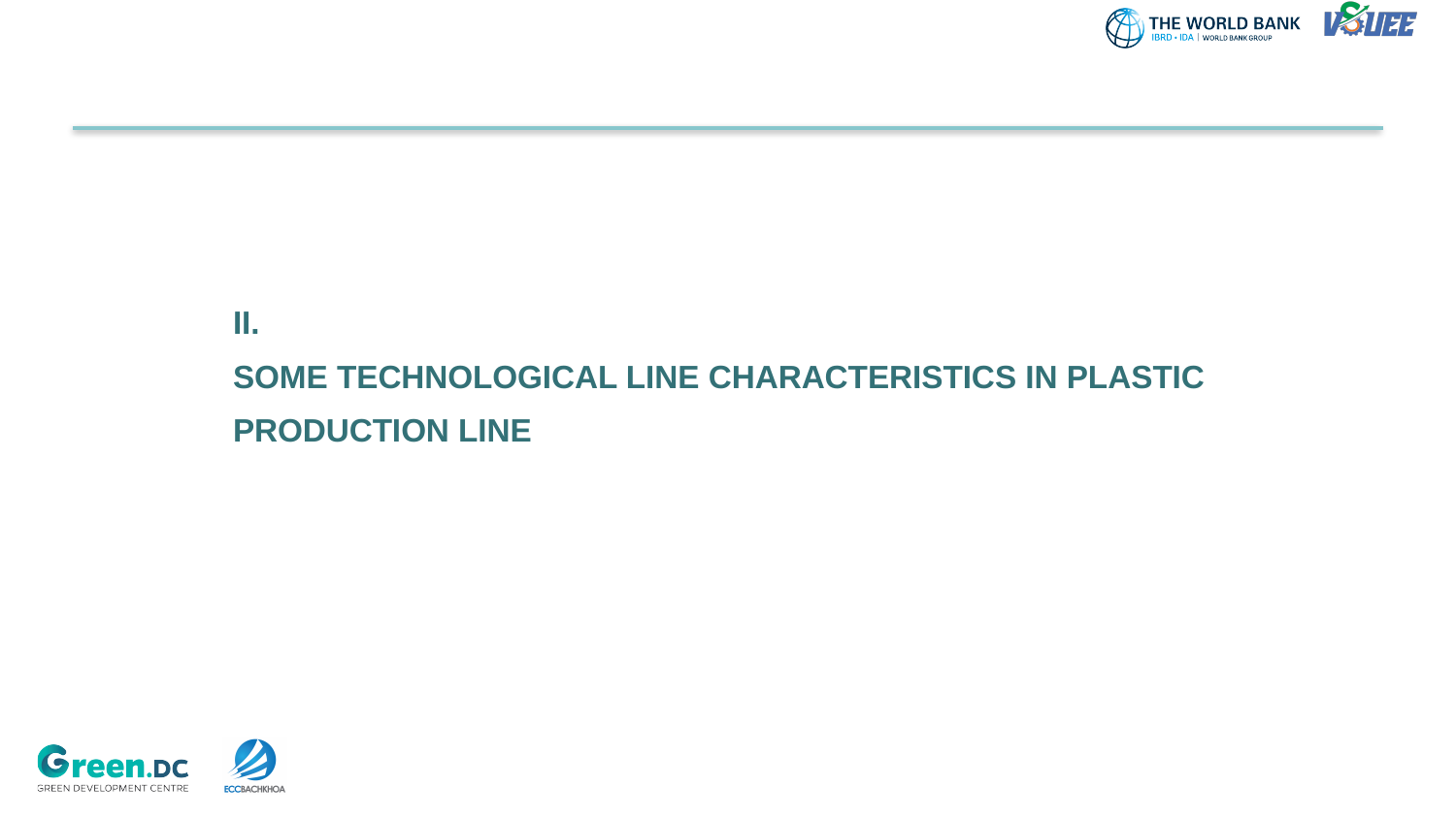

II.
SOME TECHNOLOGICAL LINE CHARACTERISTICS IN PLASTIC PRODUCTION LINE